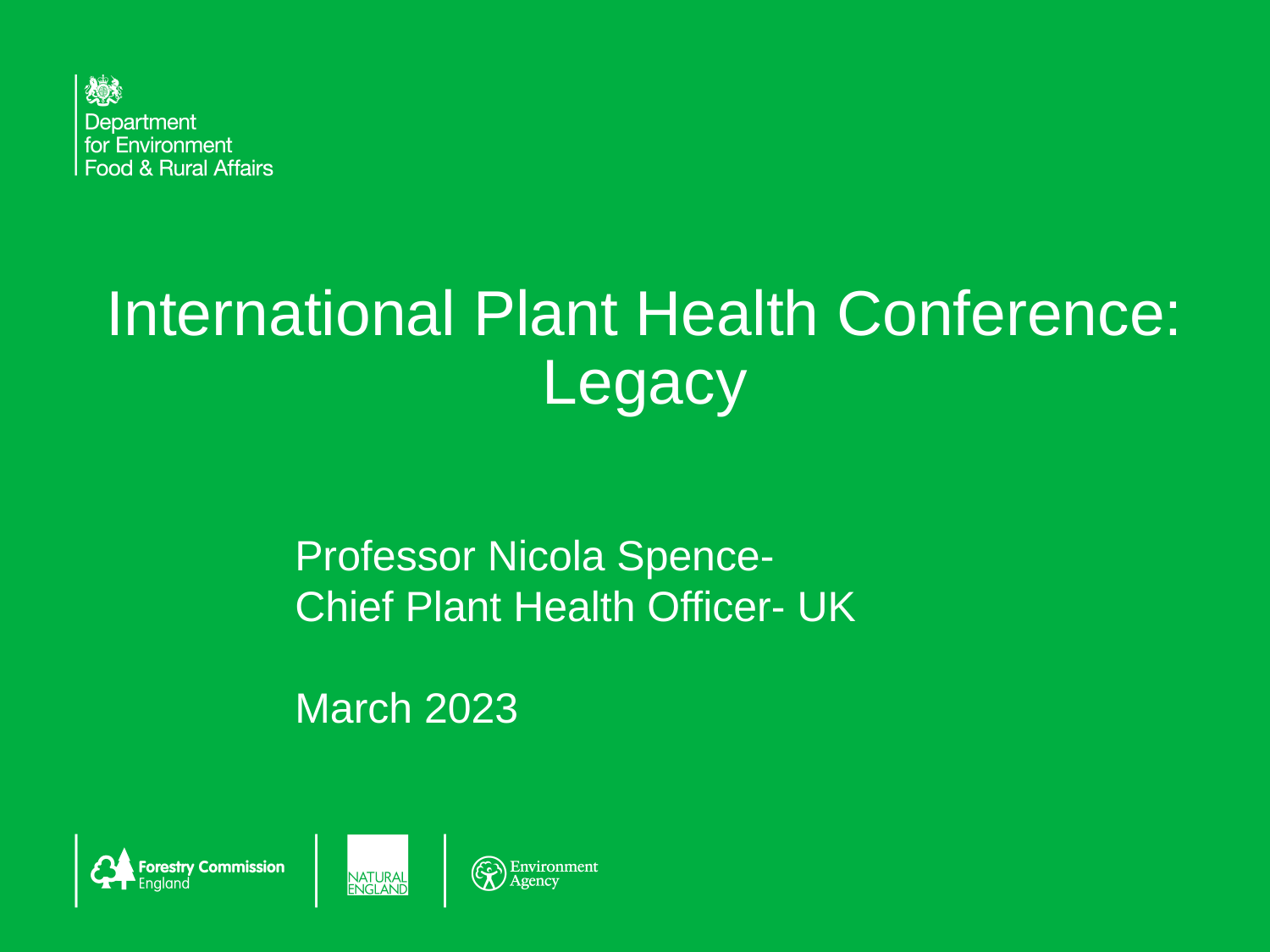

# International Plant Health Conference: Legacy
Professor Nicola Spence- Chief Plant Health Officer- UK

March 2023